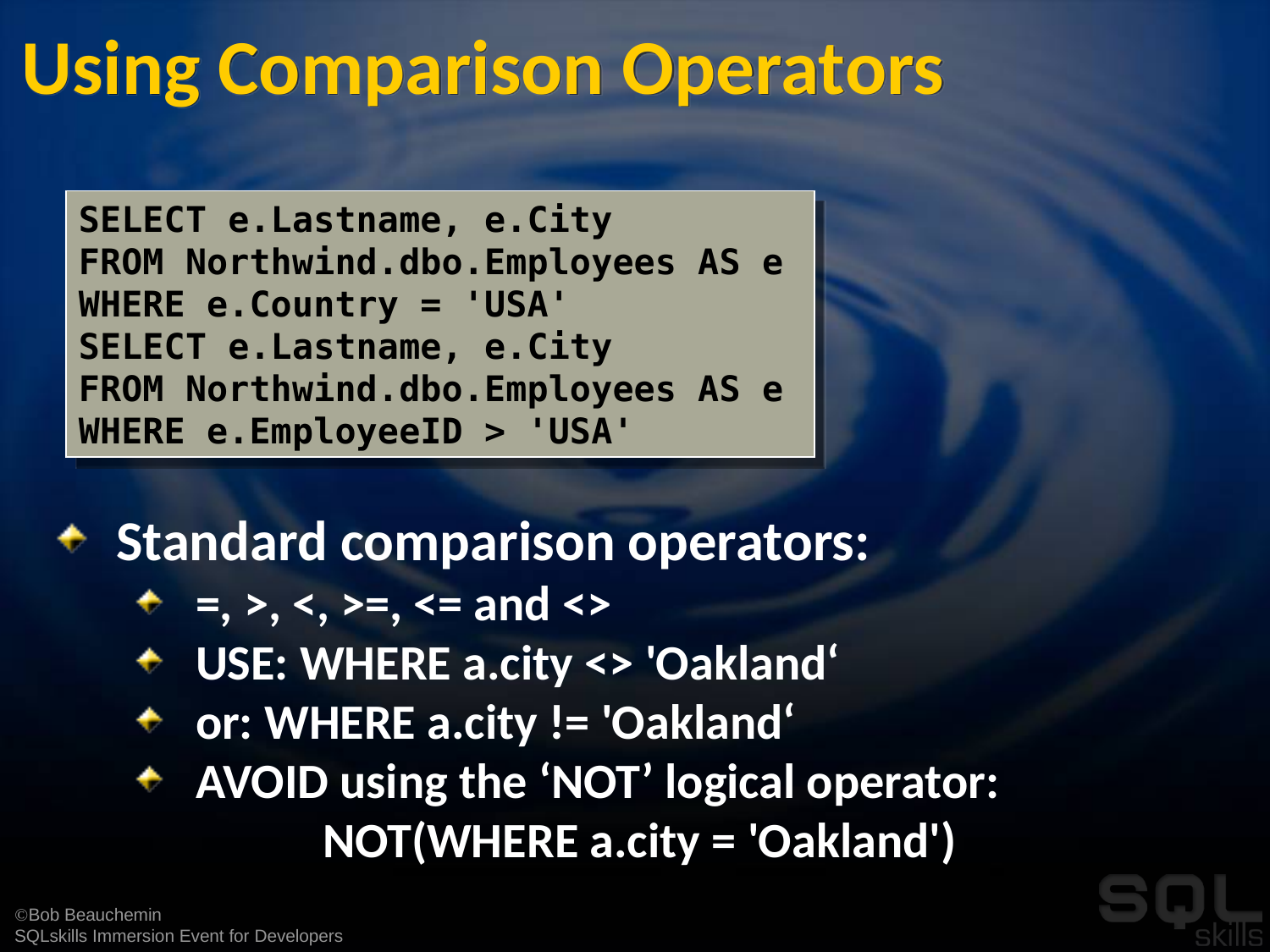

# Using Comparison Operators
SELECT e.Lastname, e.City
FROM Northwind.dbo.Employees AS e
WHERE e.Country = 'USA'
SELECT e.Lastname, e.City
FROM Northwind.dbo.Employees AS e
WHERE e.EmployeeID > 'USA'
Standard comparison operators:
=, >, <, >=, <= and <>
USE: WHERE a.city <> 'Oakland‘
or: WHERE a.city != 'Oakland‘
AVOID using the ‘NOT’ logical operator:
	NOT(WHERE a.city = 'Oakland')